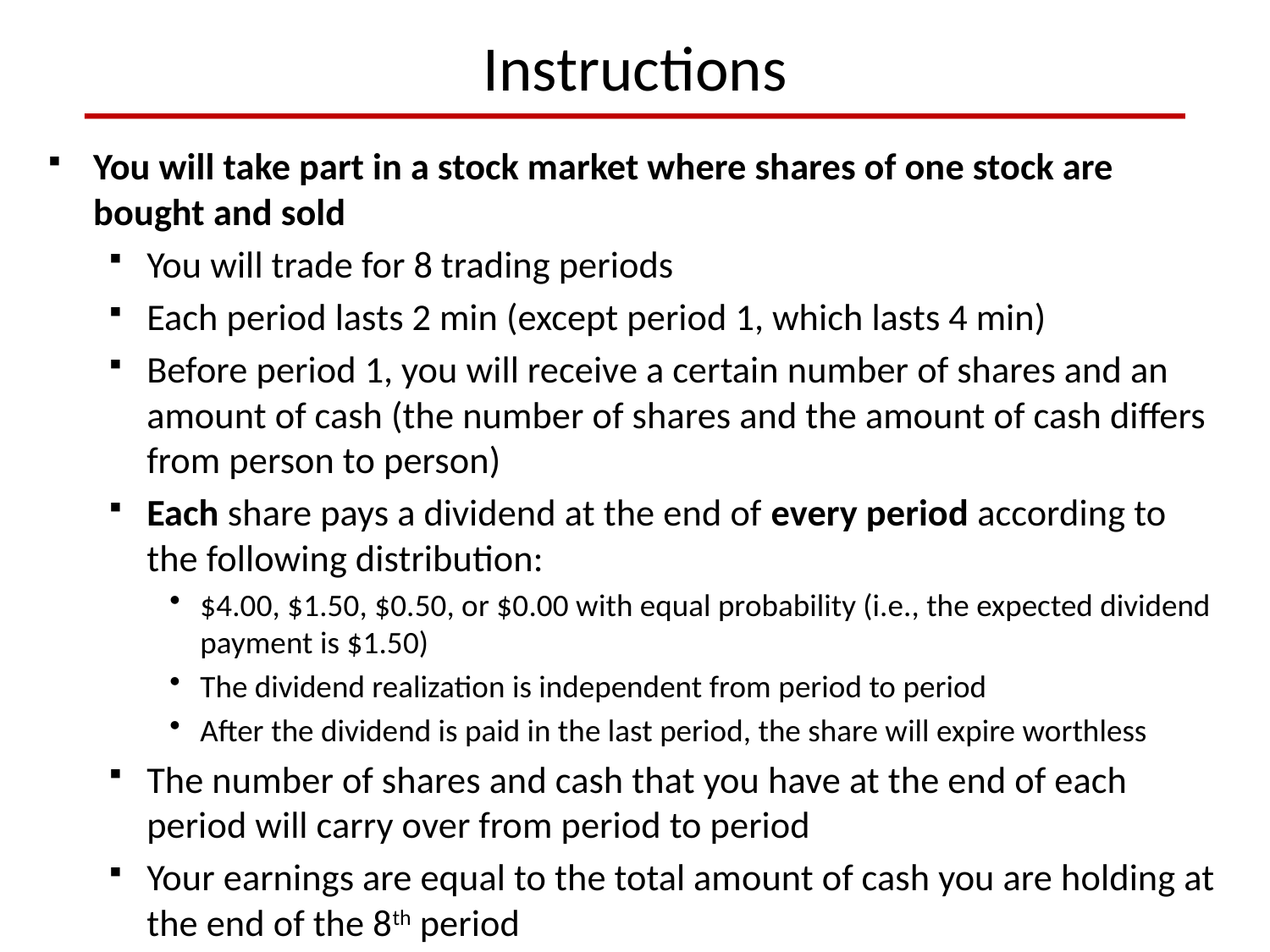

# Instructions
You will take part in a stock market where shares of one stock are bought and sold
You will trade for 8 trading periods
Each period lasts 2 min (except period 1, which lasts 4 min)
Before period 1, you will receive a certain number of shares and an amount of cash (the number of shares and the amount of cash differs from person to person)
Each share pays a dividend at the end of every period according to the following distribution:
$4.00, $1.50, $0.50, or $0.00 with equal probability (i.e., the expected dividend payment is $1.50)
The dividend realization is independent from period to period
After the dividend is paid in the last period, the share will expire worthless
The number of shares and cash that you have at the end of each period will carry over from period to period
Your earnings are equal to the total amount of cash you are holding at the end of the 8th period